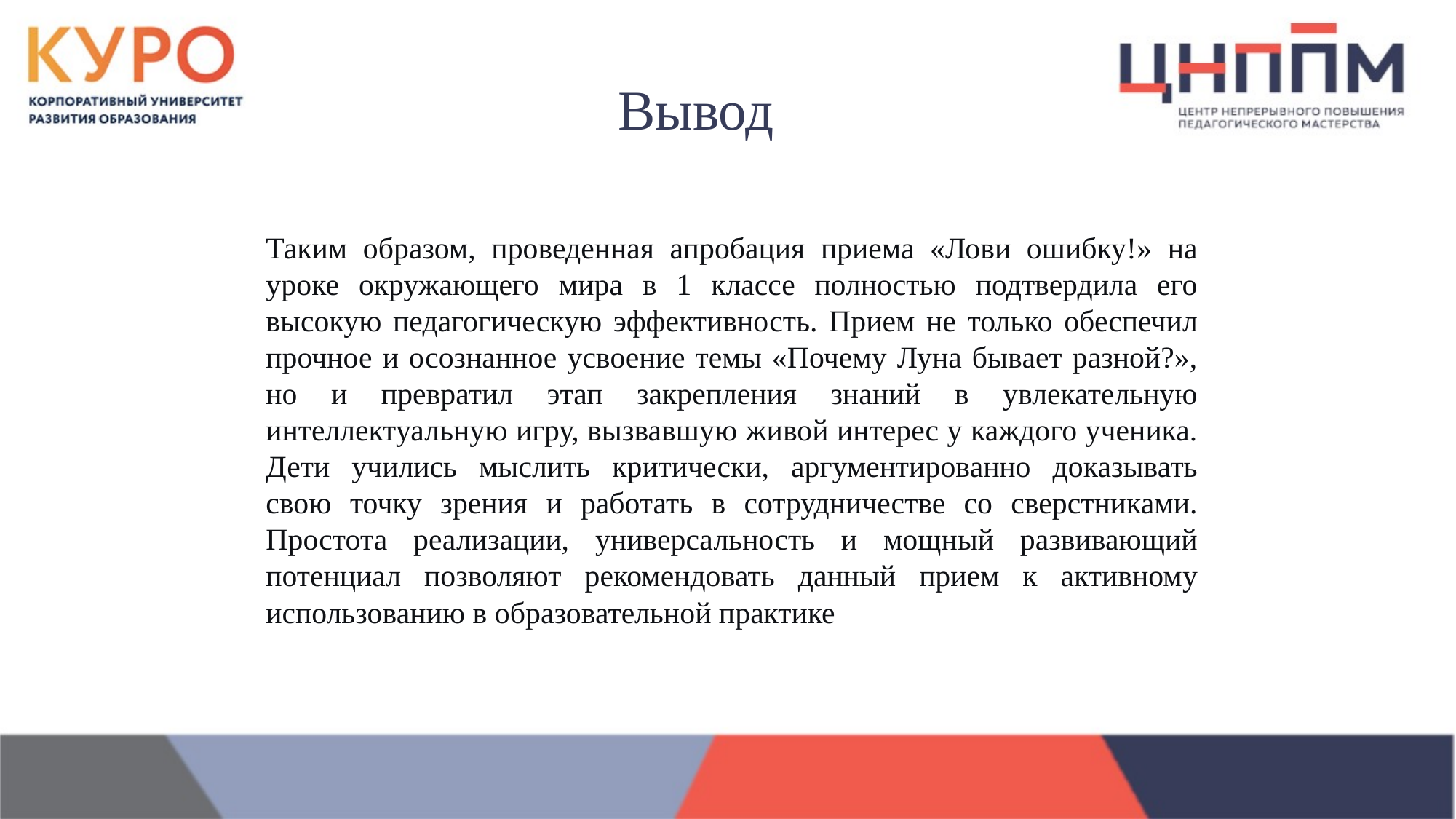

Вывод
Таким образом, проведенная апробация приема «Лови ошибку!» на уроке окружающего мира в 1 классе полностью подтвердила его высокую педагогическую эффективность. Прием не только обеспечил прочное и осознанное усвоение темы «Почему Луна бывает разной?», но и превратил этап закрепления знаний в увлекательную интеллектуальную игру, вызвавшую живой интерес у каждого ученика. Дети учились мыслить критически, аргументированно доказывать свою точку зрения и работать в сотрудничестве со сверстниками. Простота реализации, универсальность и мощный развивающий потенциал позволяют рекомендовать данный прием к активному использованию в образовательной практике